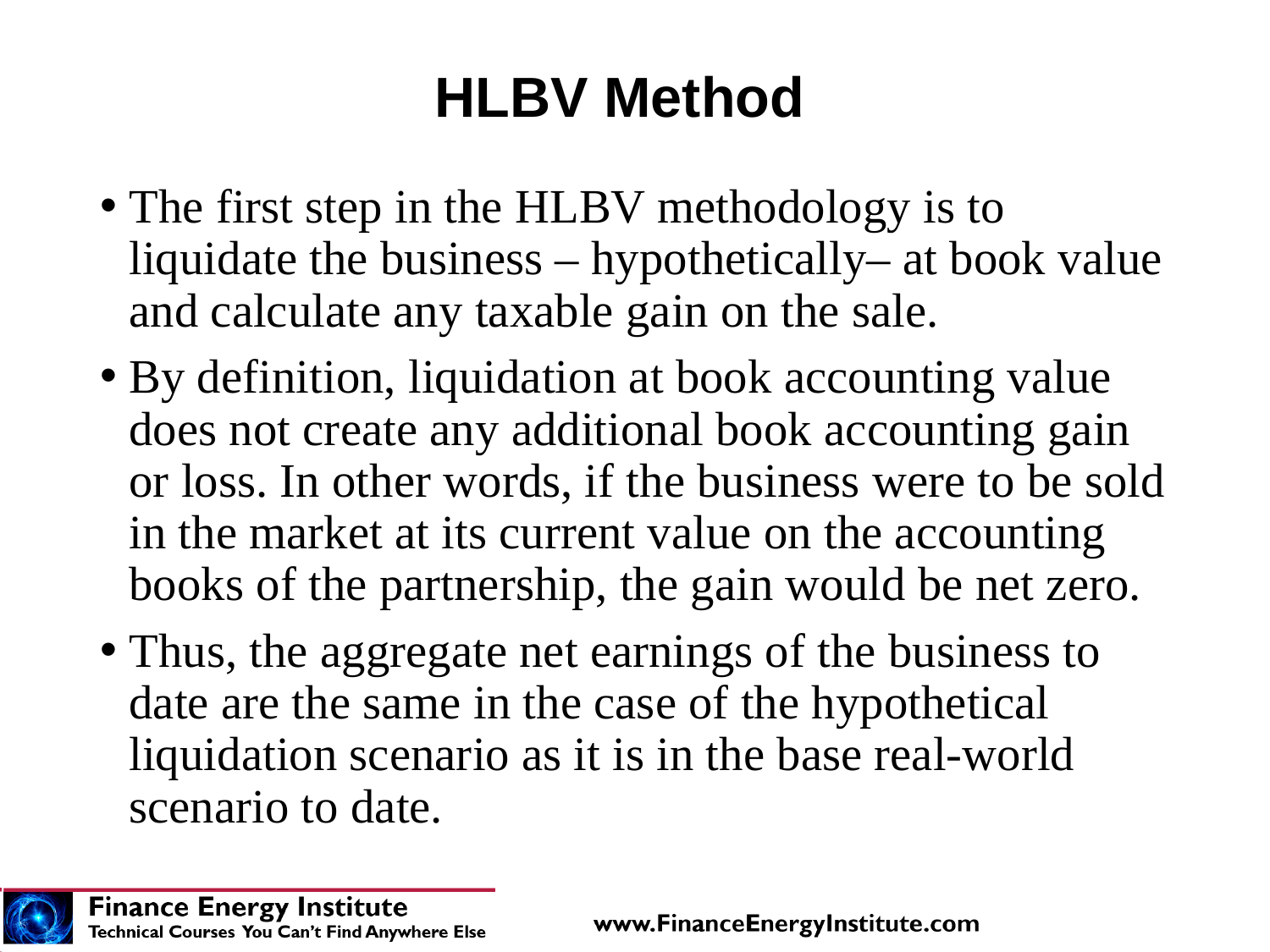

# HLBV Method
The first step in the HLBV methodology is to liquidate the business – hypothetically– at book value and calculate any taxable gain on the sale.
By definition, liquidation at book accounting value does not create any additional book accounting gain or loss. In other words, if the business were to be sold in the market at its current value on the accounting books of the partnership, the gain would be net zero.
Thus, the aggregate net earnings of the business to date are the same in the case of the hypothetical liquidation scenario as it is in the base real-world scenario to date.